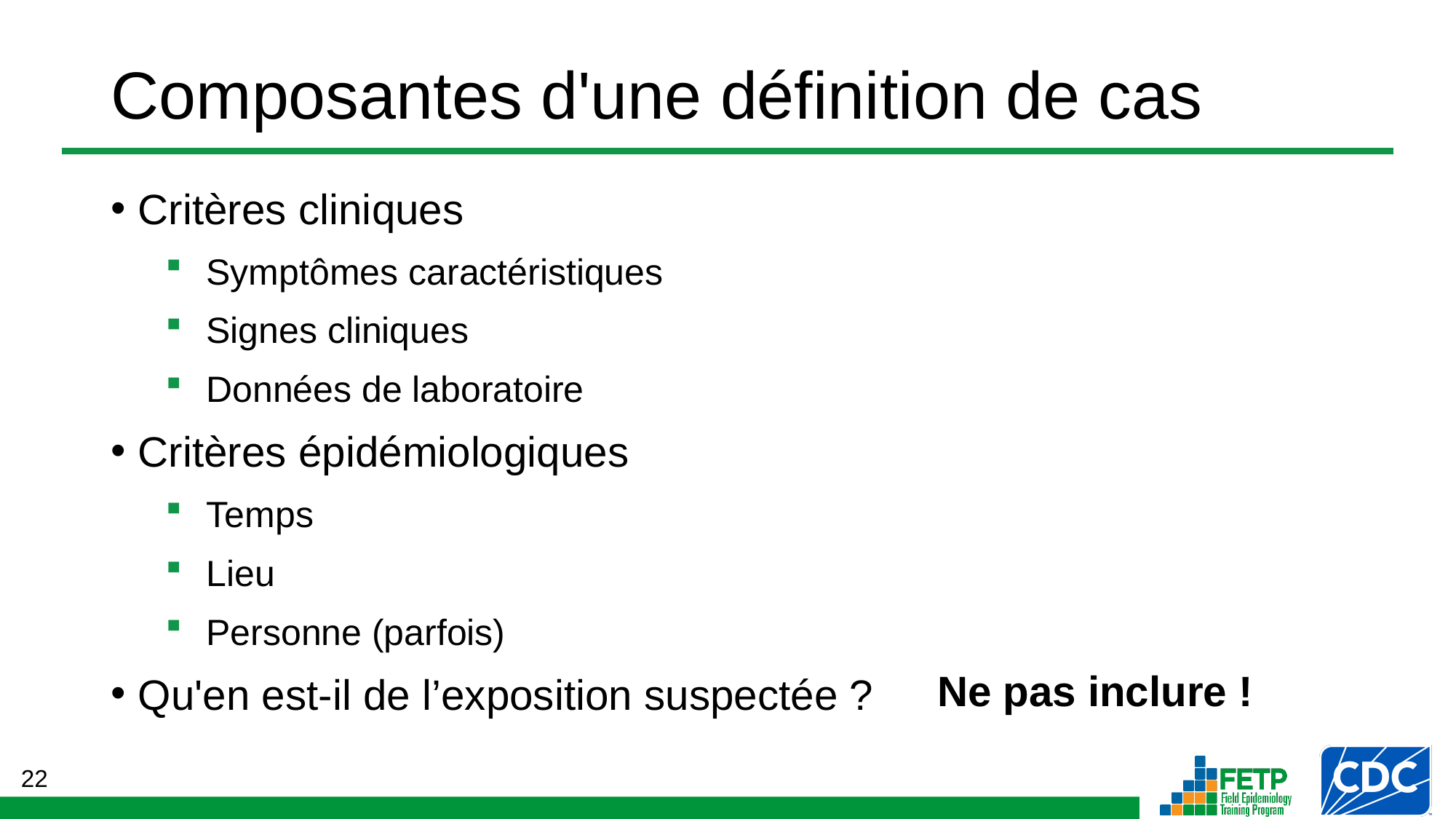

# Composantes d'une définition de cas
Critères cliniques
Symptômes caractéristiques
Signes cliniques
Données de laboratoire
Critères épidémiologiques
Temps
Lieu
Personne (parfois)
Qu'en est-il de l’exposition suspectée ?

Ne pas inclure !